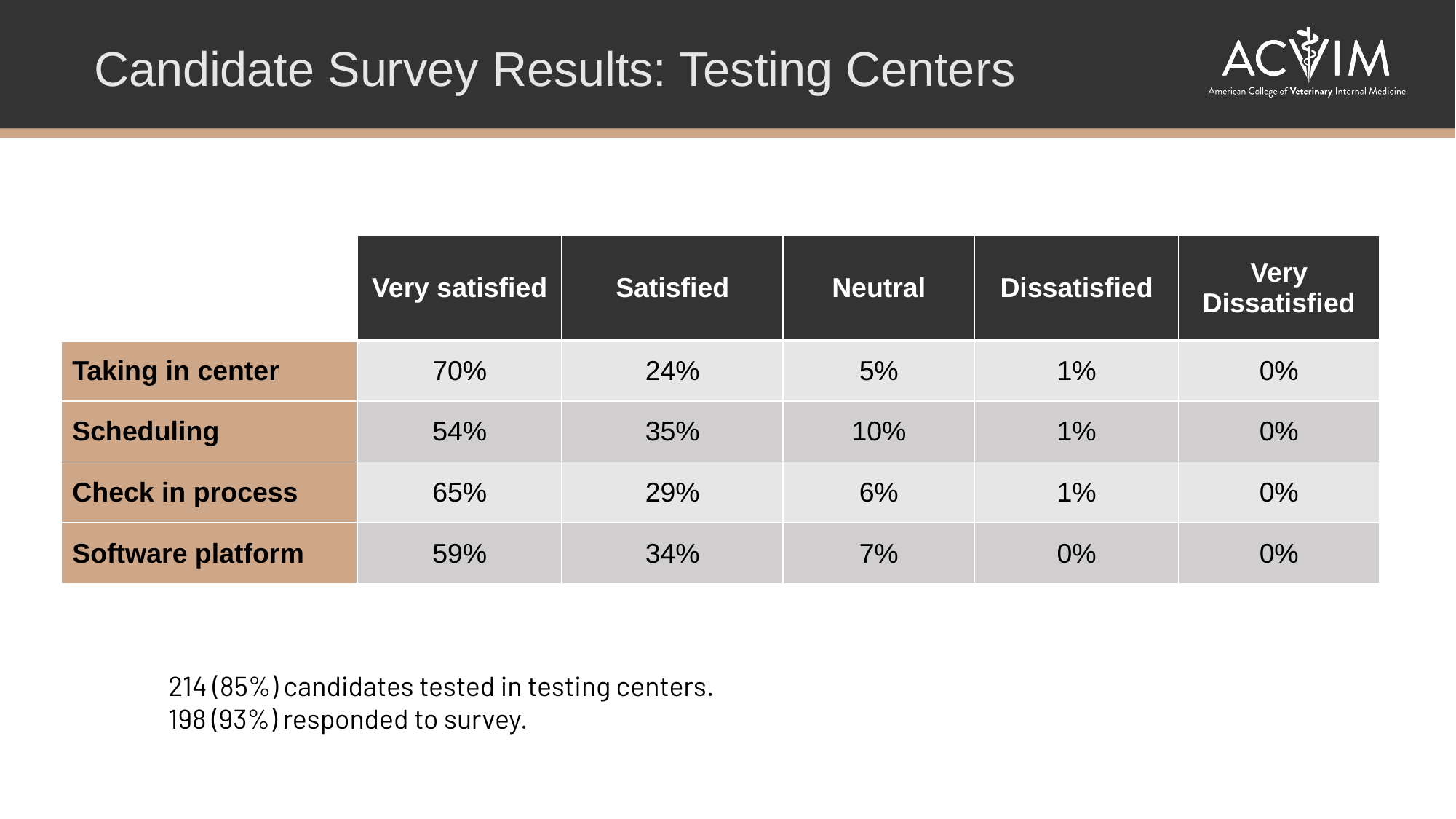

Candidate Survey Results: Testing Centers
|  | Very satisfied | Satisfied | Neutral | Dissatisfied | Very Dissatisfied |
| --- | --- | --- | --- | --- | --- |
| Taking in center | 70% | 24% | 5% | 1% | 0% |
| Scheduling | 54% | 35% | 10% | 1% | 0% |
| Check in process | 65% | 29% | 6% | 1% | 0% |
| Software platform | 59% | 34% | 7% | 0% | 0% |
214 (85%) candidates tested in testing centers.
198 (93%) responded to survey.